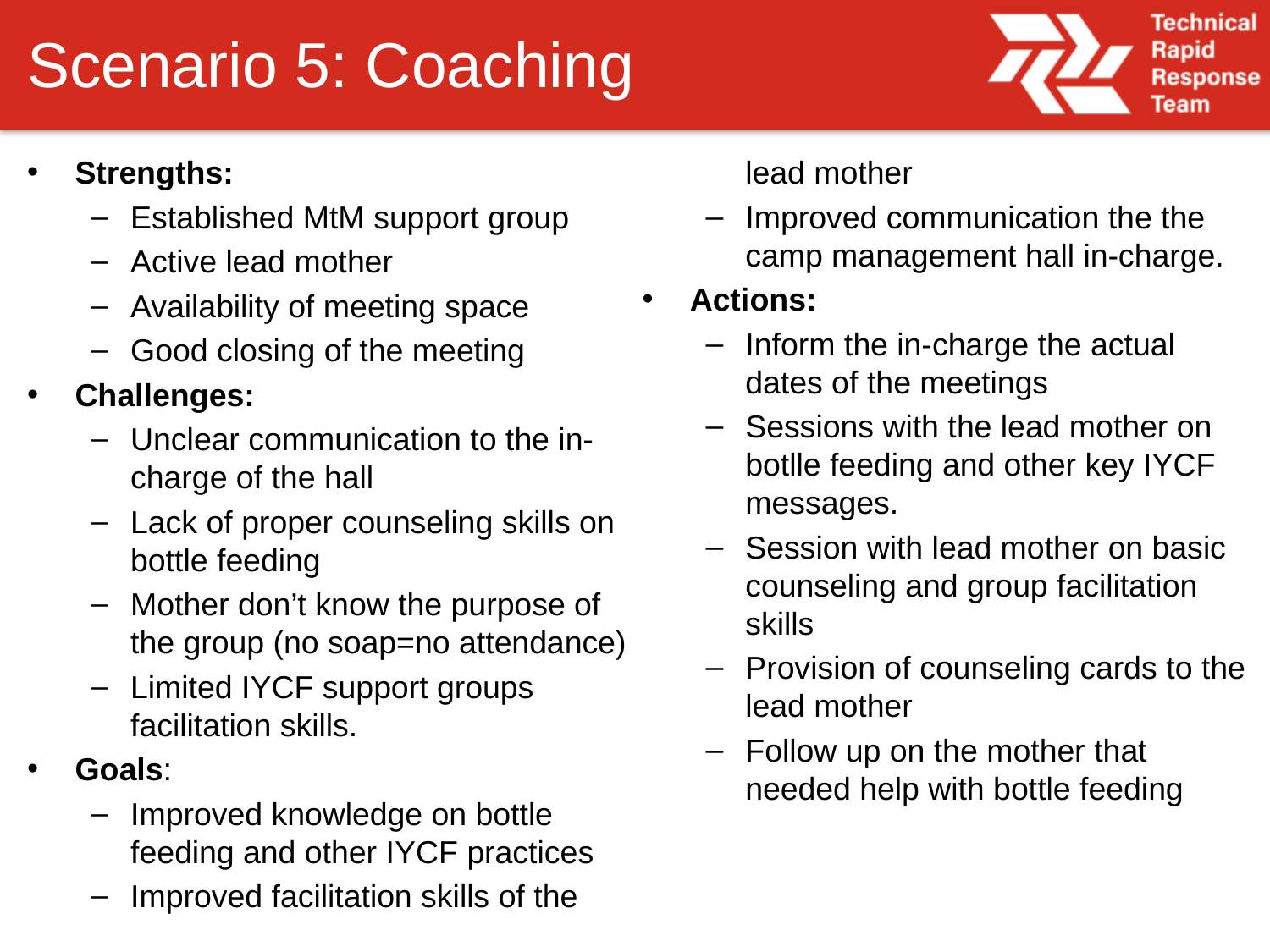

# Scenario 5: Coaching
Strengths:
Established MtM support group
Active lead mother
Availability of meeting space
Good closing of the meeting
Challenges:
Unclear communication to the in-charge of the hall
Lack of proper counseling skills on bottle feeding
Mother don’t know the purpose of the group (no soap=no attendance)
Limited IYCF support groups facilitation skills.
Goals:
Improved knowledge on bottle feeding and other IYCF practices
Improved facilitation skills of the lead mother
Improved communication the the camp management hall in-charge.
Actions:
Inform the in-charge the actual dates of the meetings
Sessions with the lead mother on botlle feeding and other key IYCF messages.
Session with lead mother on basic counseling and group facilitation skills
Provision of counseling cards to the lead mother
Follow up on the mother that needed help with bottle feeding